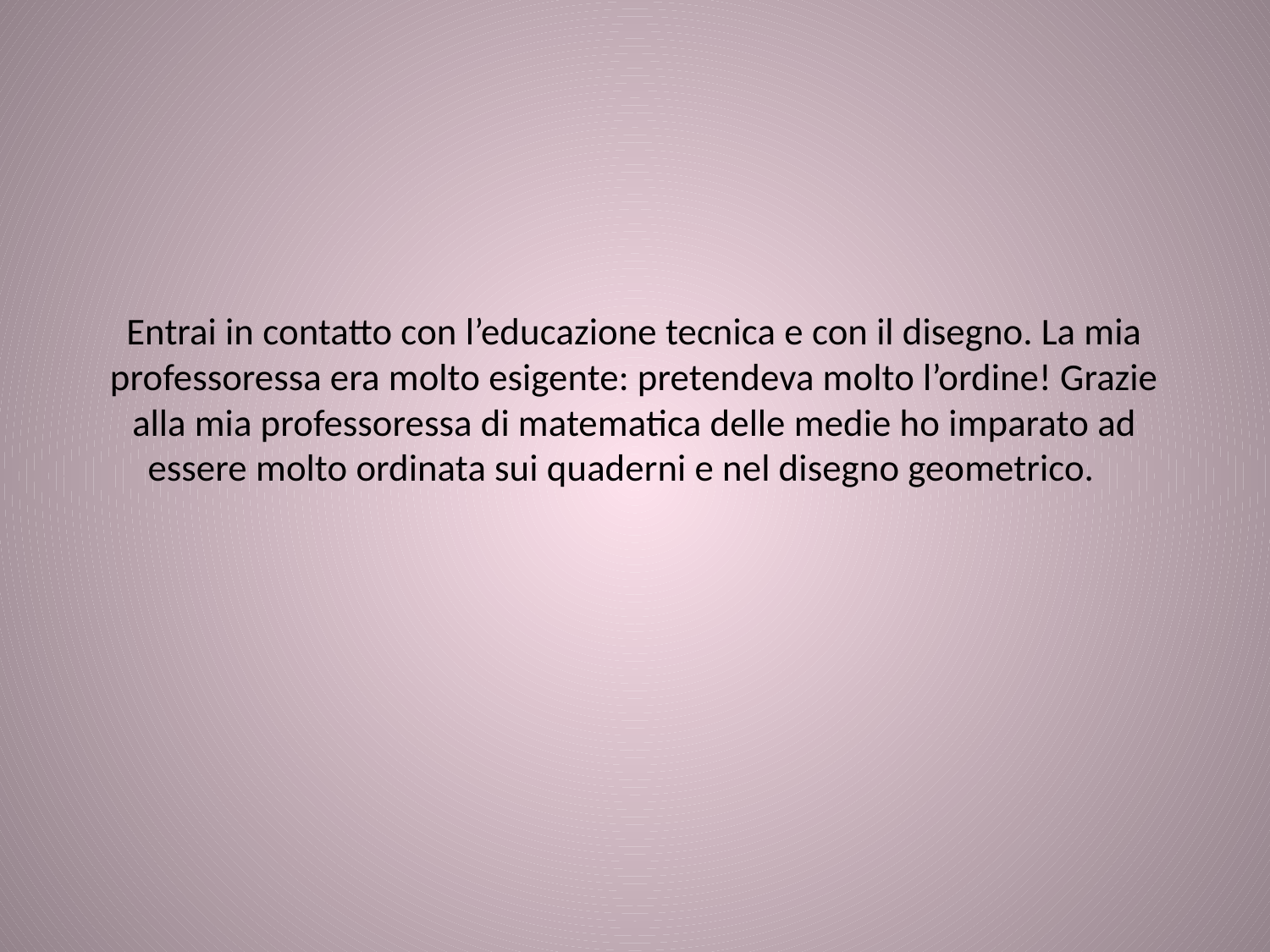

# Entrai in contatto con l’educazione tecnica e con il disegno. La mia professoressa era molto esigente: pretendeva molto l’ordine! Grazie alla mia professoressa di matematica delle medie ho imparato ad essere molto ordinata sui quaderni e nel disegno geometrico.